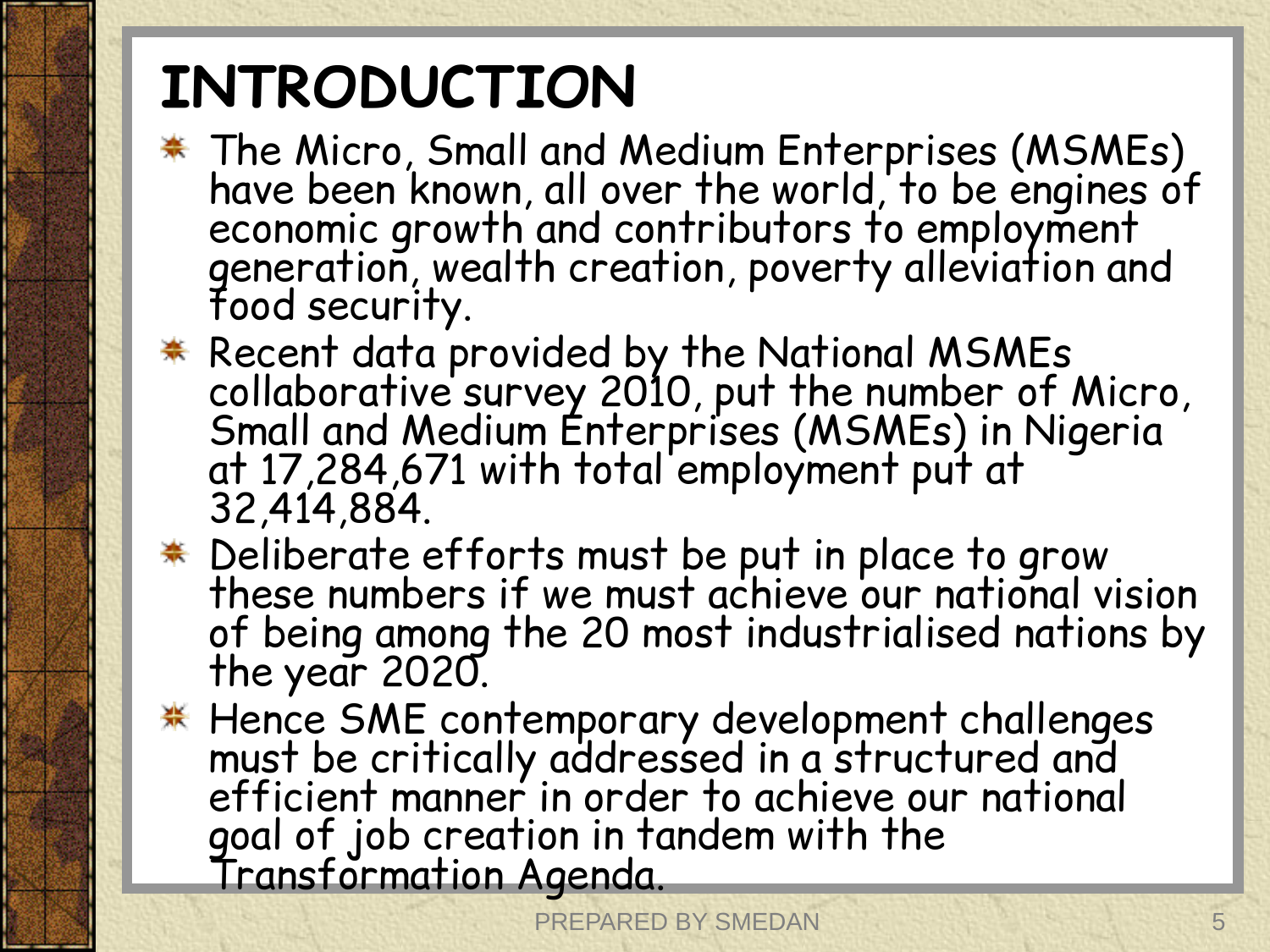

# INTRODUCTION
The Micro, Small and Medium Enterprises (MSMEs) have been known, all over the world, to be engines of economic growth and contributors to employment generation, wealth creation, poverty alleviation and food security.
Recent data provided by the National MSMEs collaborative survey 2010, put the number of Micro, Small and Medium Enterprises (MSMEs) in Nigeria at 17,284,671 with total employment put at 32,414,884.
Deliberate efforts must be put in place to grow these numbers if we must achieve our national vision of being among the 20 most industrialised nations by the year 2020.
Hence SME contemporary development challenges must be critically addressed in a structured and efficient manner in order to achieve our national goal of job creation in tandem with the Transformation Agenda.

PREPARED BY SMEDAN
5